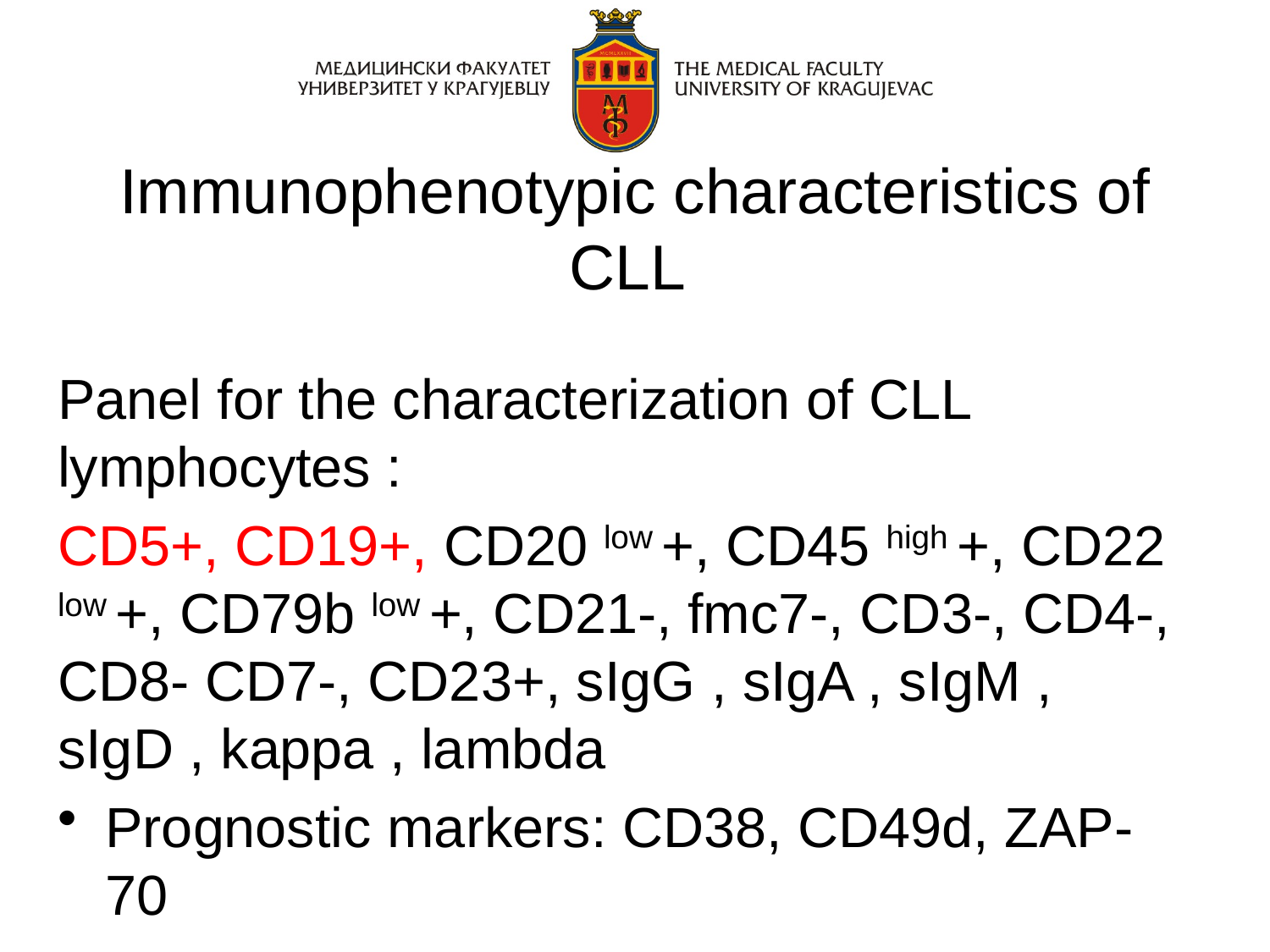

# Immunophenotypic characteristics of CLL
Panel for the characterization of CLL lymphocytes :
CD5+, CD19+, CD20 low +, CD45 high +, CD22 low +, CD79b low +, CD21-, fmc7-, CD3-, CD4-, CD8- CD7-, CD23+, sIgG , sIgA , sIgM , sIgD , kappa , lambda
Prognostic markers: CD38, CD49d, ZAP-70